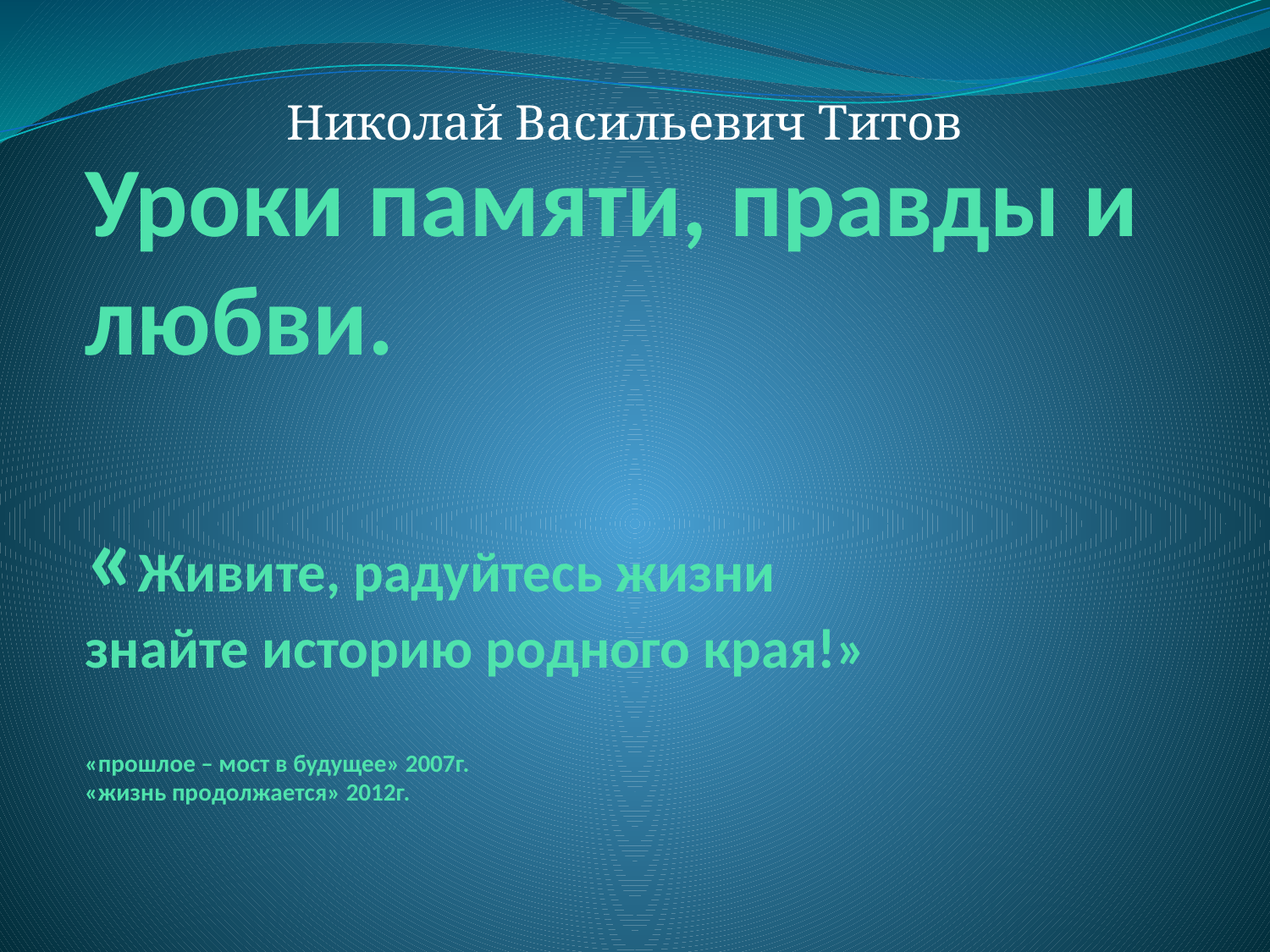

Николай Васильевич Титов
# Уроки памяти, правды и любви. «Живите, радуйтесь жизни знайте историю родного края!» «прошлое – мост в будущее» 2007г. «жизнь продолжается» 2012г.